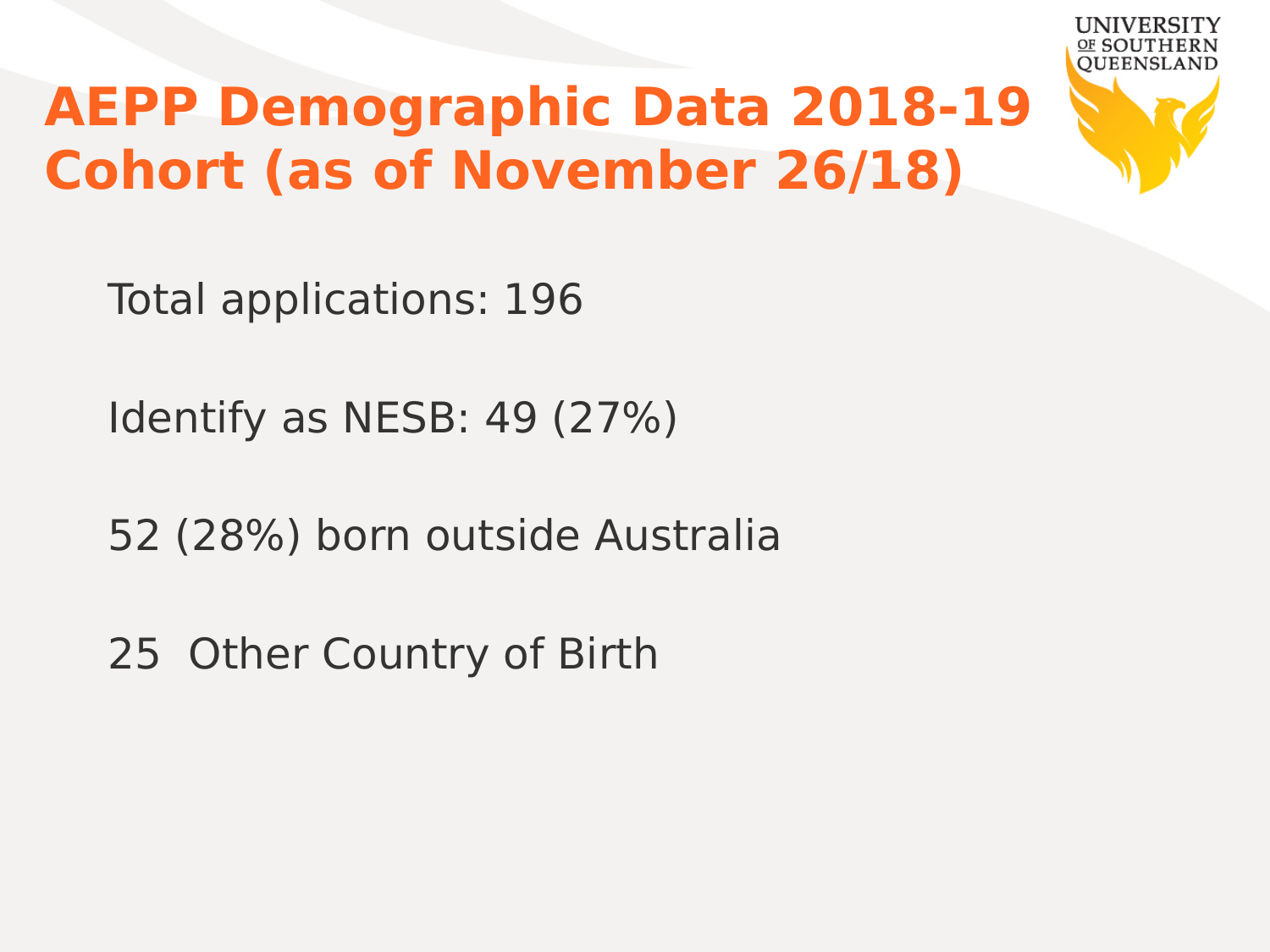

# AEPP Demographic Data 2018-19 Cohort (as of November 26/18)

Total applications: 196

Identify as NESB: 49 (27%)

52 (28%) born outside Australia

25  Other Country of Birth